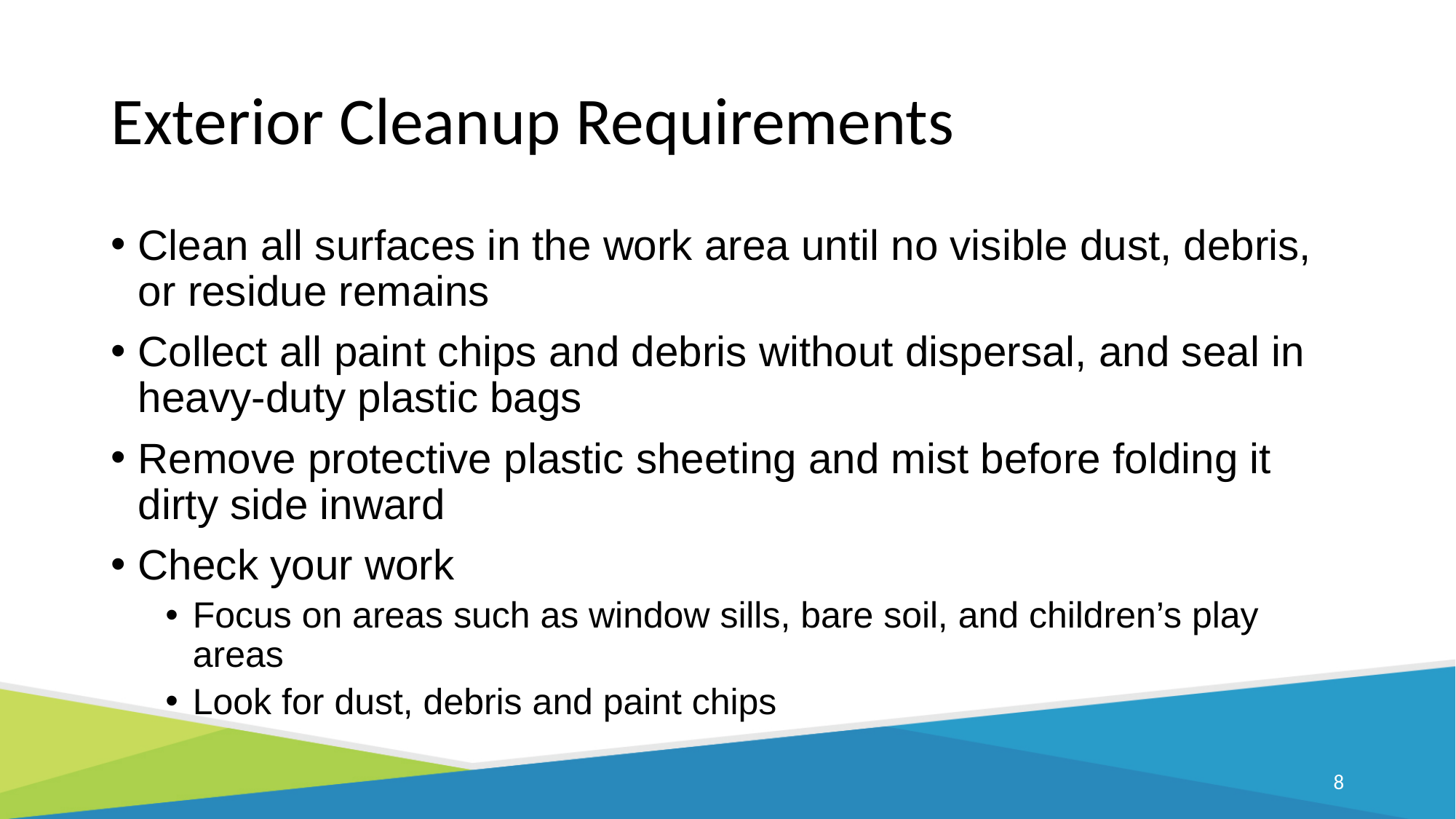

# Exterior Cleanup Requirements
Clean all surfaces in the work area until no visible dust, debris, or residue remains
Collect all paint chips and debris without dispersal, and seal in heavy-duty plastic bags
Remove protective plastic sheeting and mist before folding it dirty side inward
Check your work
Focus on areas such as window sills, bare soil, and children’s play areas
Look for dust, debris and paint chips
8